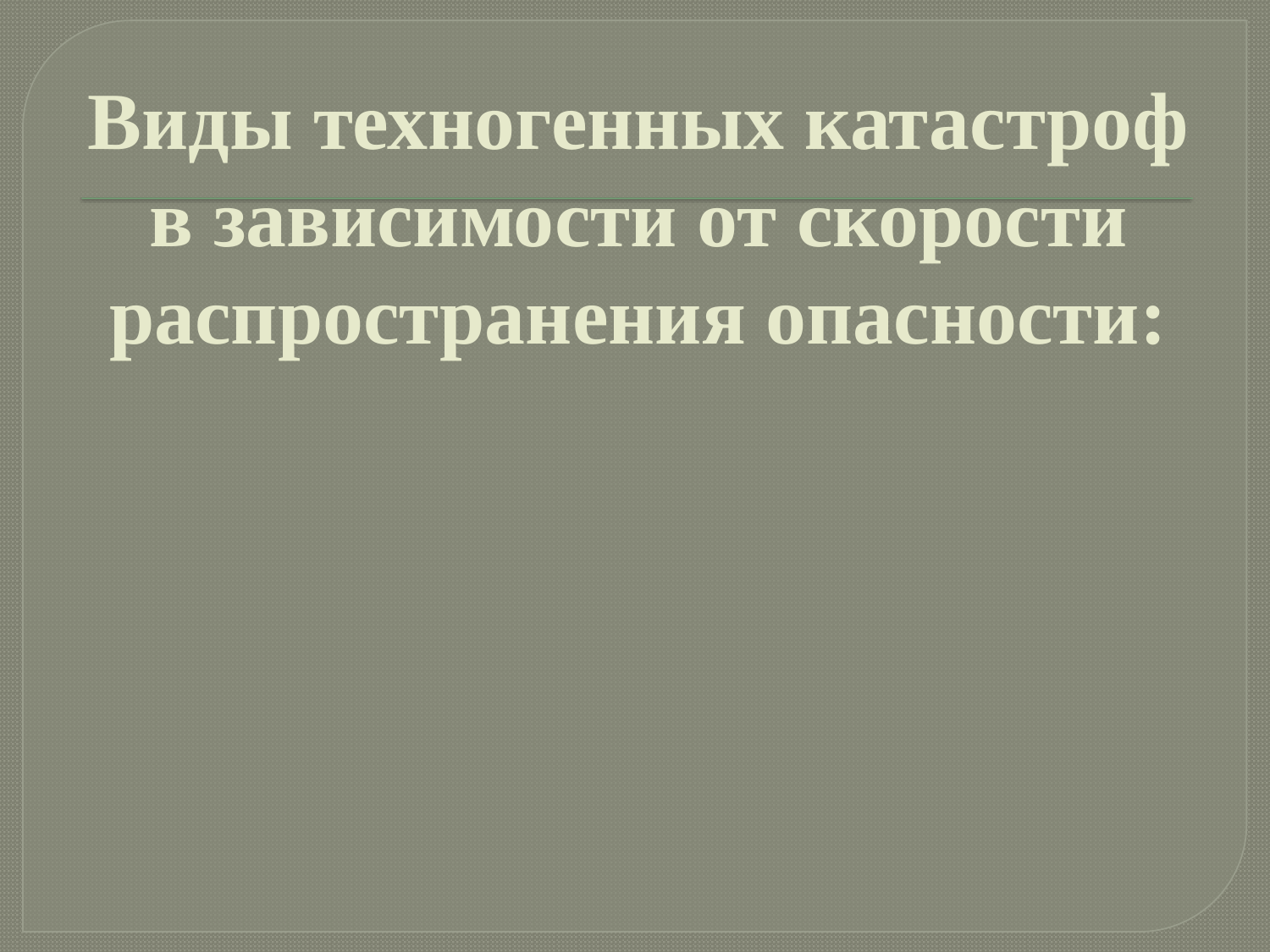

# Виды техногенных катастроф в зависимости от скорости распространения опасности: